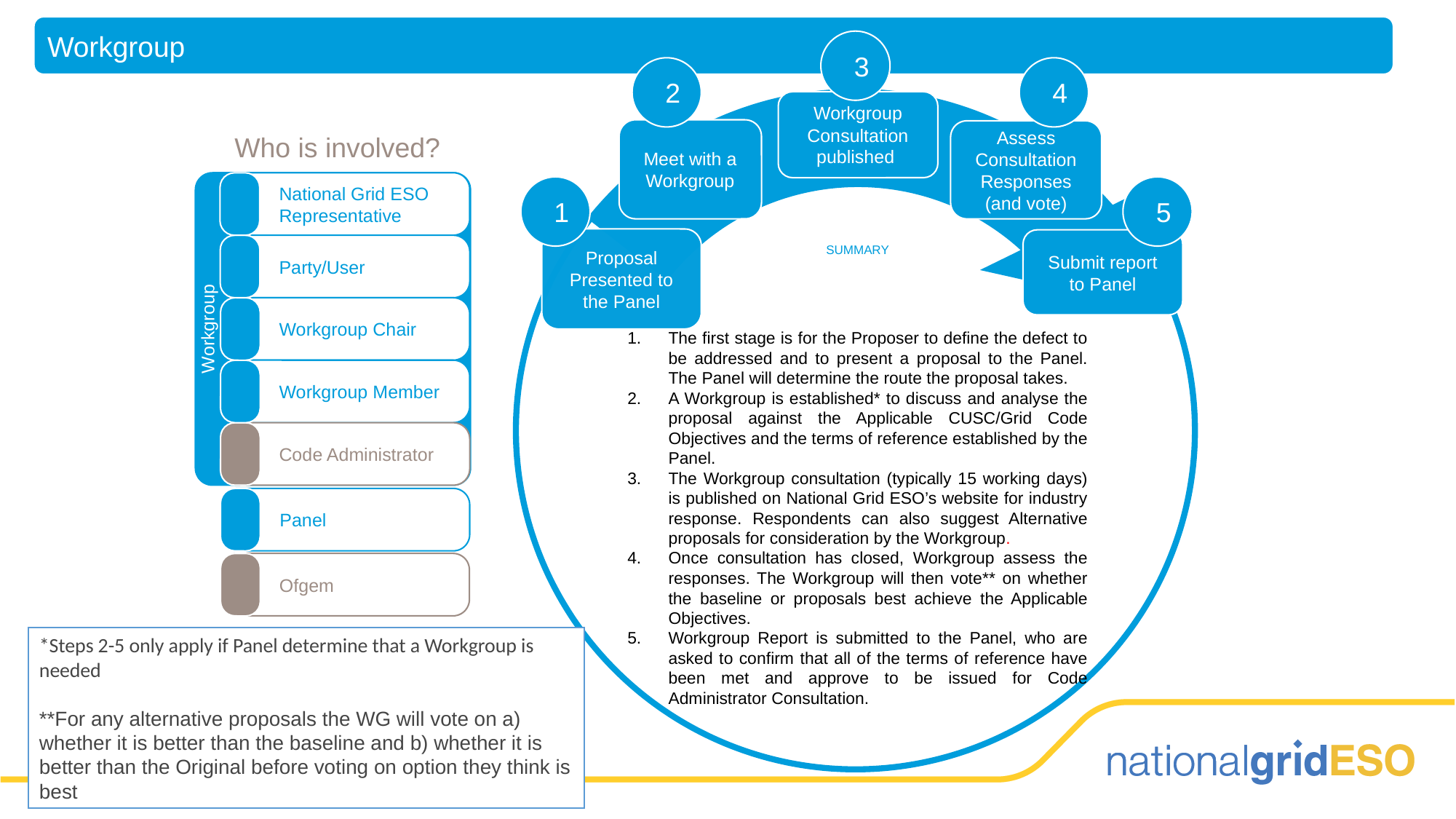

Workgroup
3

2
4

Workgroup Consultation published

Meet with a Workgroup
Assess Consultation Responses (and vote)
Who is involved?

National Grid ESO Representative

1
5

Proposal Presented to the Panel
Submit report to Panel
Party/User
SUMMARY

Workgroup Chair

Workgroup
The first stage is for the Proposer to define the defect to be addressed and to present a proposal to the Panel. The Panel will determine the route the proposal takes.
A Workgroup is established* to discuss and analyse the proposal against the Applicable CUSC/Grid Code Objectives and the terms of reference established by the Panel.
The Workgroup consultation (typically 15 working days) is published on National Grid ESO’s website for industry response. Respondents can also suggest Alternative proposals for consideration by the Workgroup.
Once consultation has closed, Workgroup assess the responses. The Workgroup will then vote** on whether the baseline or proposals best achieve the Applicable Objectives.
Workgroup Report is submitted to the Panel, who are asked to confirm that all of the terms of reference have been met and approve to be issued for Code Administrator Consultation.

Workgroup Member

Code Administrator

Panel

Ofgem

*Steps 2-5 only apply if Panel determine that a Workgroup is needed

**For any alternative proposals the WG will vote on a) whether it is better than the baseline and b) whether it is better than the Original before voting on option they think is best